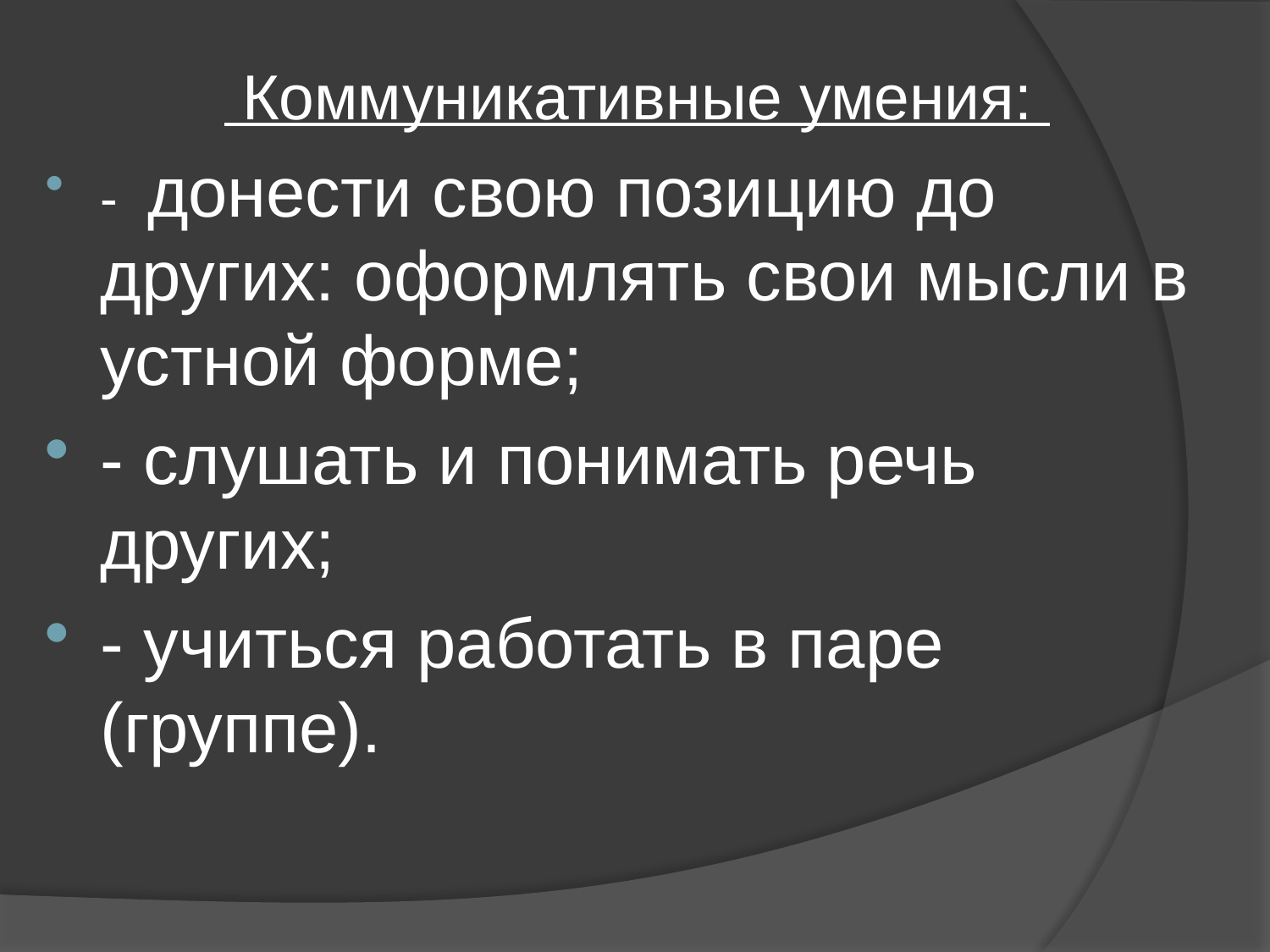

#
 Коммуникативные умения:
-  донести свою позицию до других: оформлять свои мысли в устной форме;
- слушать и понимать речь других;
- учиться работать в паре (группе).